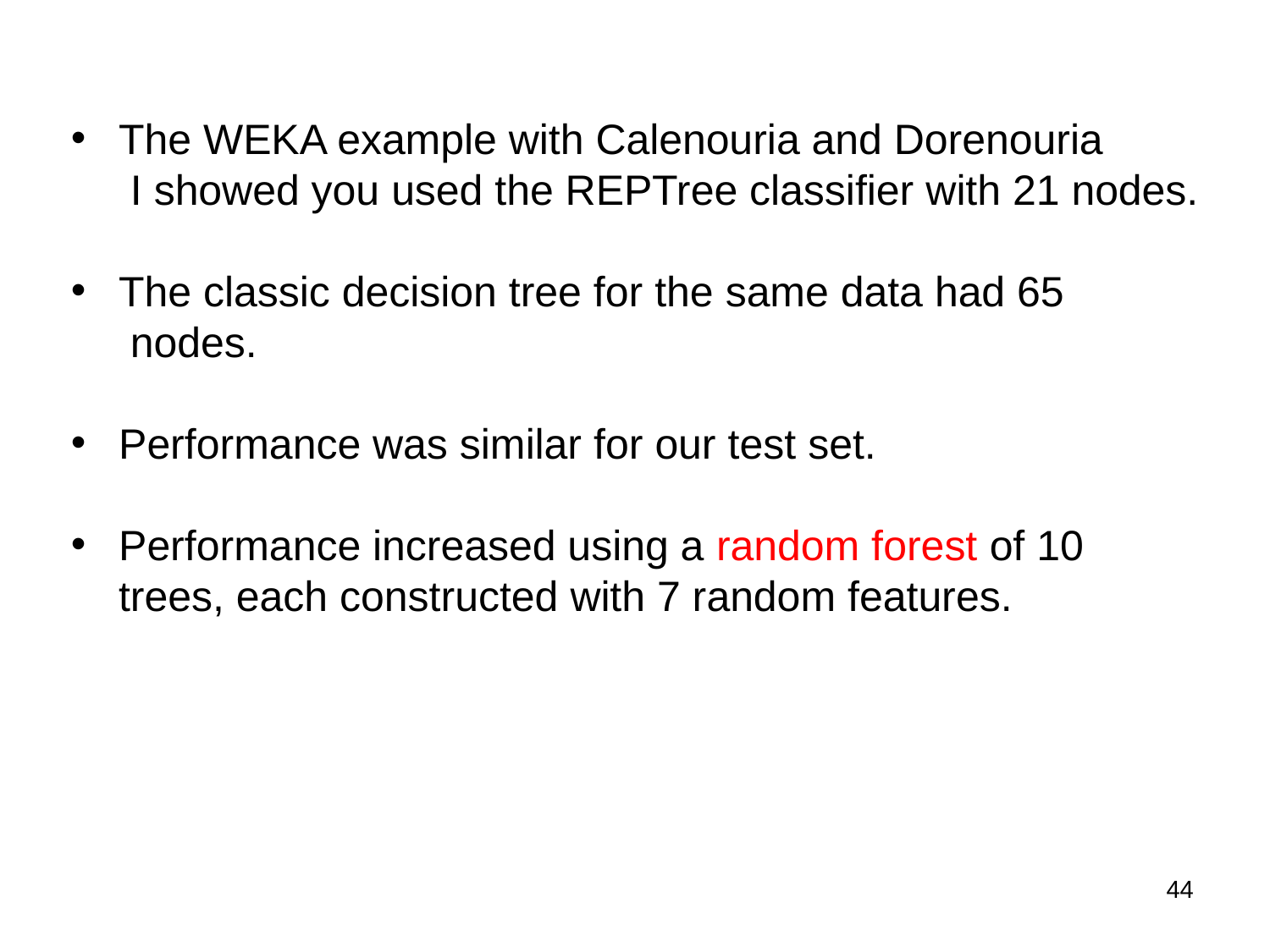

The WEKA example with Calenouria and Dorenouria
     I showed you used the REPTree classifier with 21 nodes.

The classic decision tree for the same data had 65
     nodes.

Performance was similar for our test set.

Performance increased using a random forest of 10
    trees, each constructed with 7 random features.
44